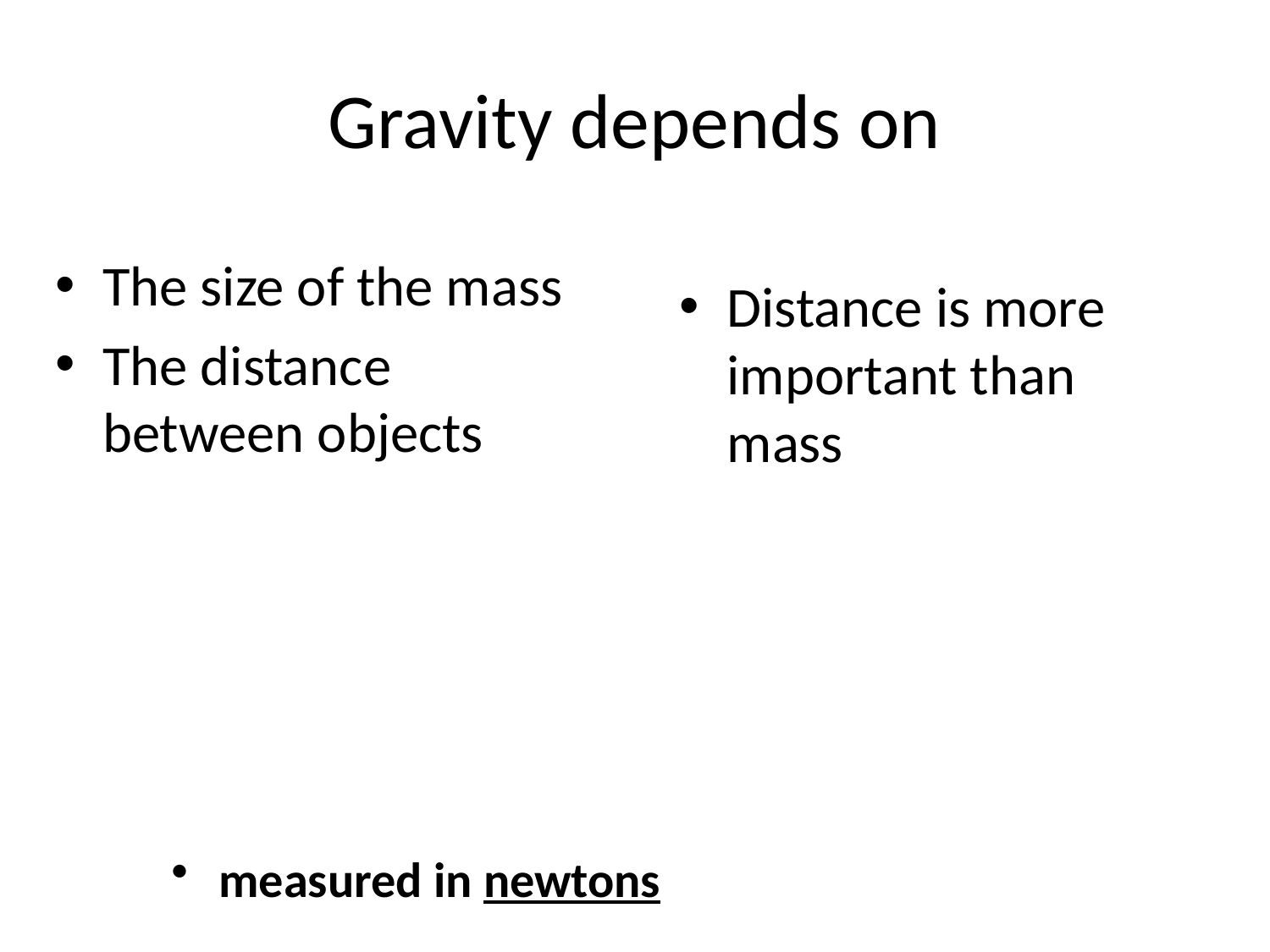

# Gravity depends on
The size of the mass
The distance between objects
Distance is more important than mass

gravitational force of an object
proportional to its mass
measured in newtons